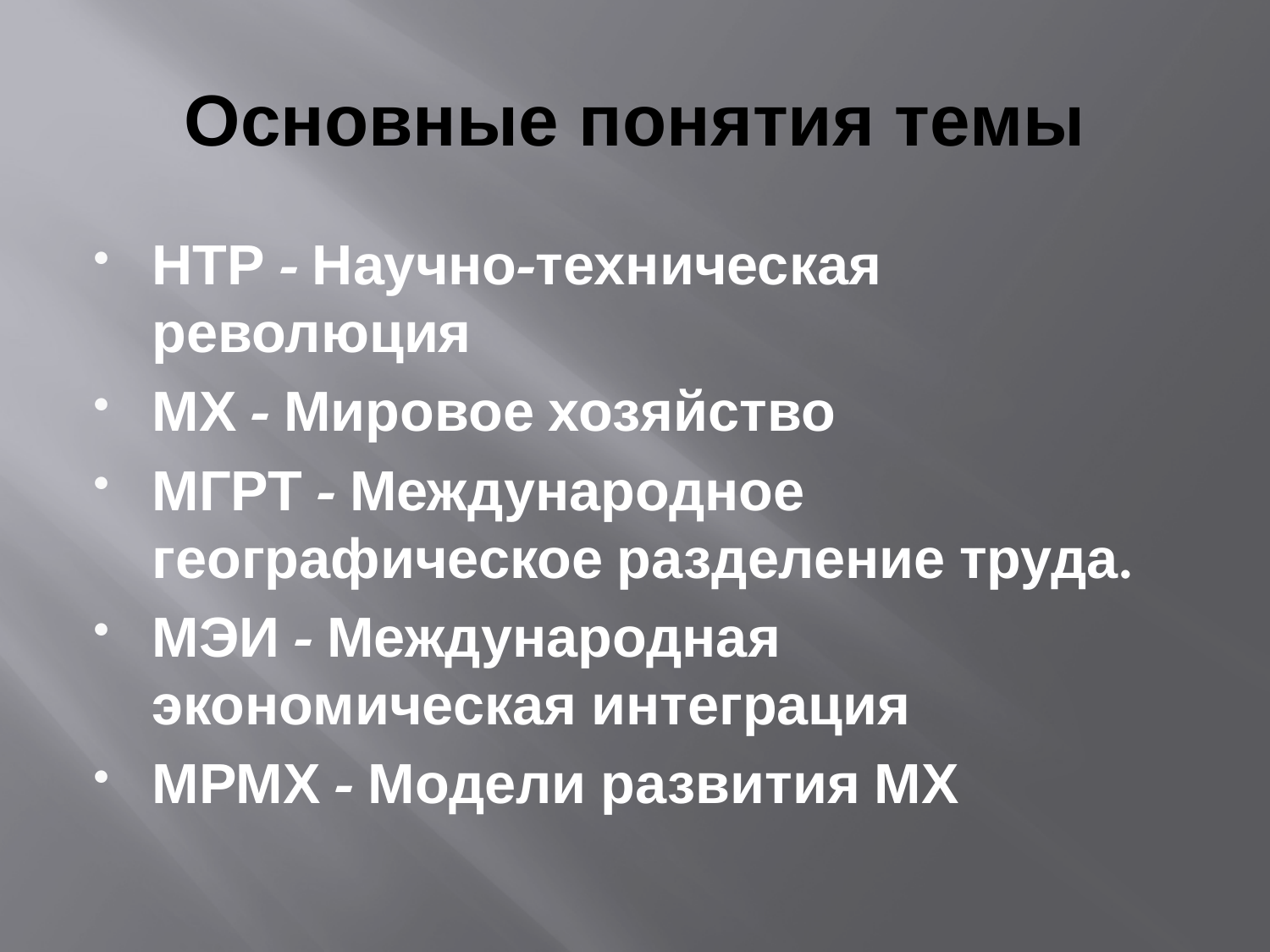

# Основные понятия темы
НТР - Научно-техническая революция
МХ - Мировое хозяйство
МГРТ - Международное географическое разделение труда.
МЭИ - Международная экономическая интеграция
МРМХ - Модели развития МХ